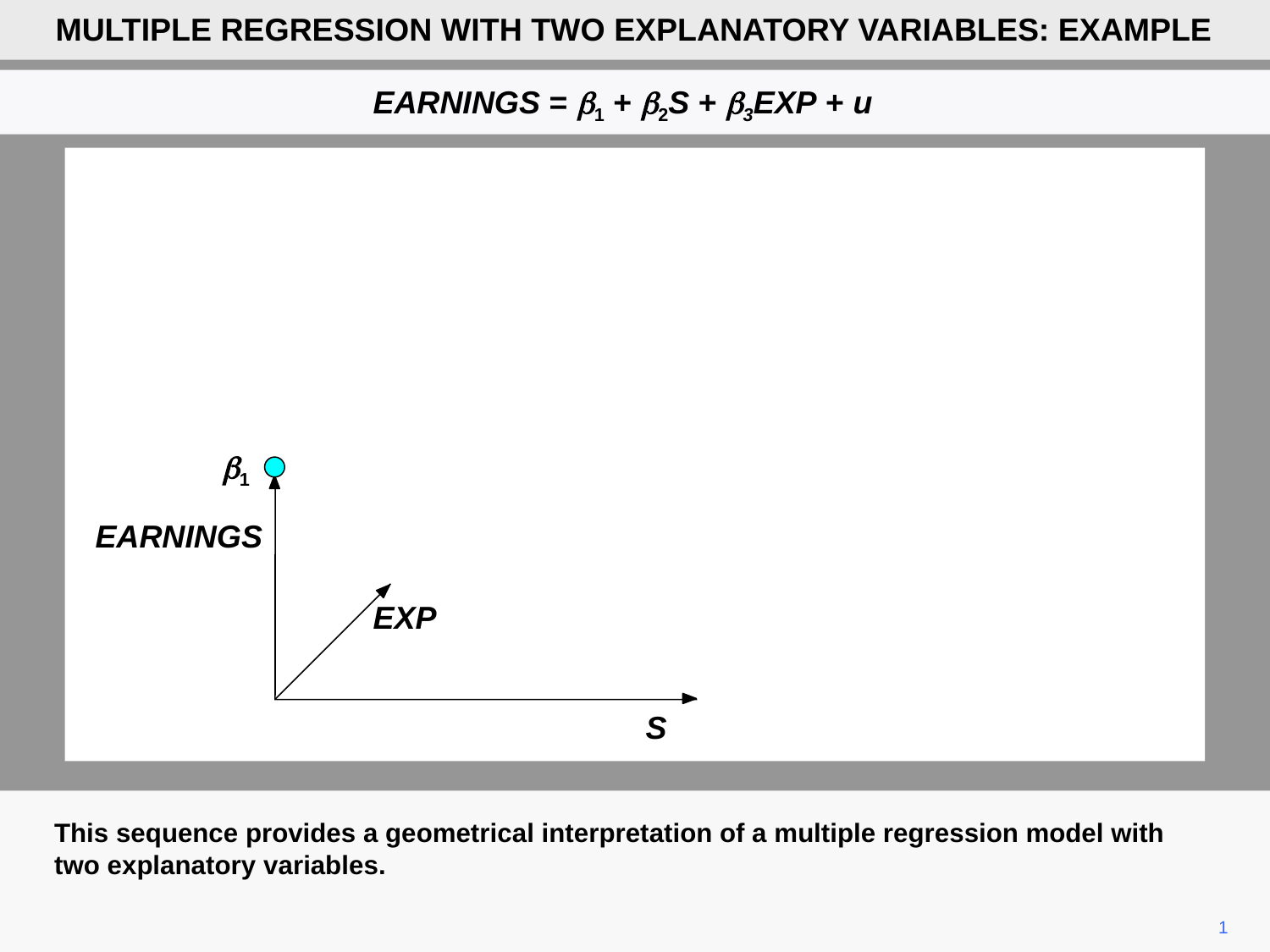

MULTIPLE REGRESSION WITH TWO EXPLANATORY VARIABLES: EXAMPLE

EARNINGS = β1 + β2S + β3EXP + u

β1

EARNINGS

EXP

S

This sequence provides a geometrical interpretation of a multiple regression model with two explanatory variables.
1